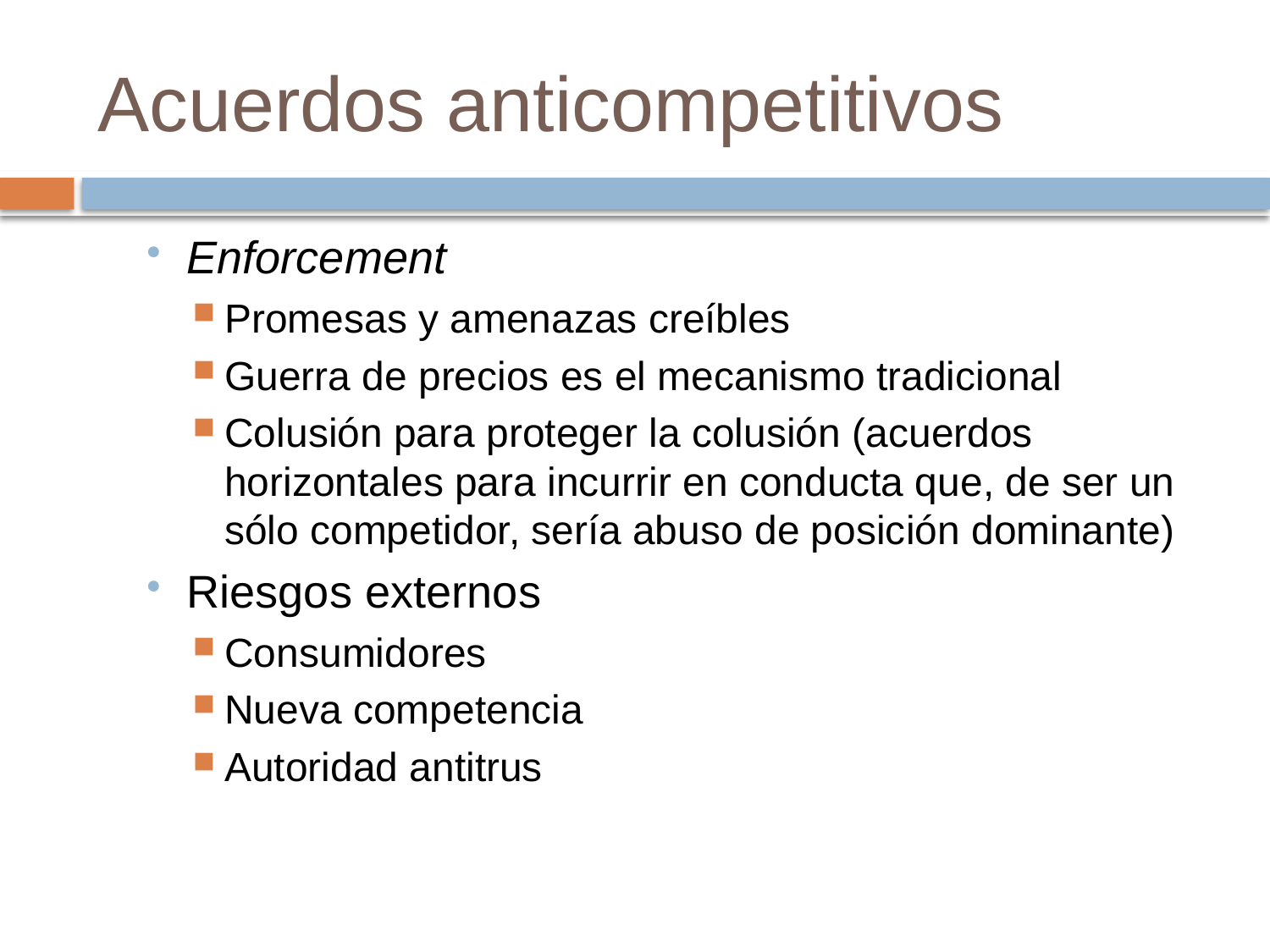

# Acuerdos anticompetitivos
Enforcement
Promesas y amenazas creíbles
Guerra de precios es el mecanismo tradicional
Colusión para proteger la colusión (acuerdos horizontales para incurrir en conducta que, de ser un sólo competidor, sería abuso de posición dominante)
Riesgos externos
Consumidores
Nueva competencia
Autoridad antitrus